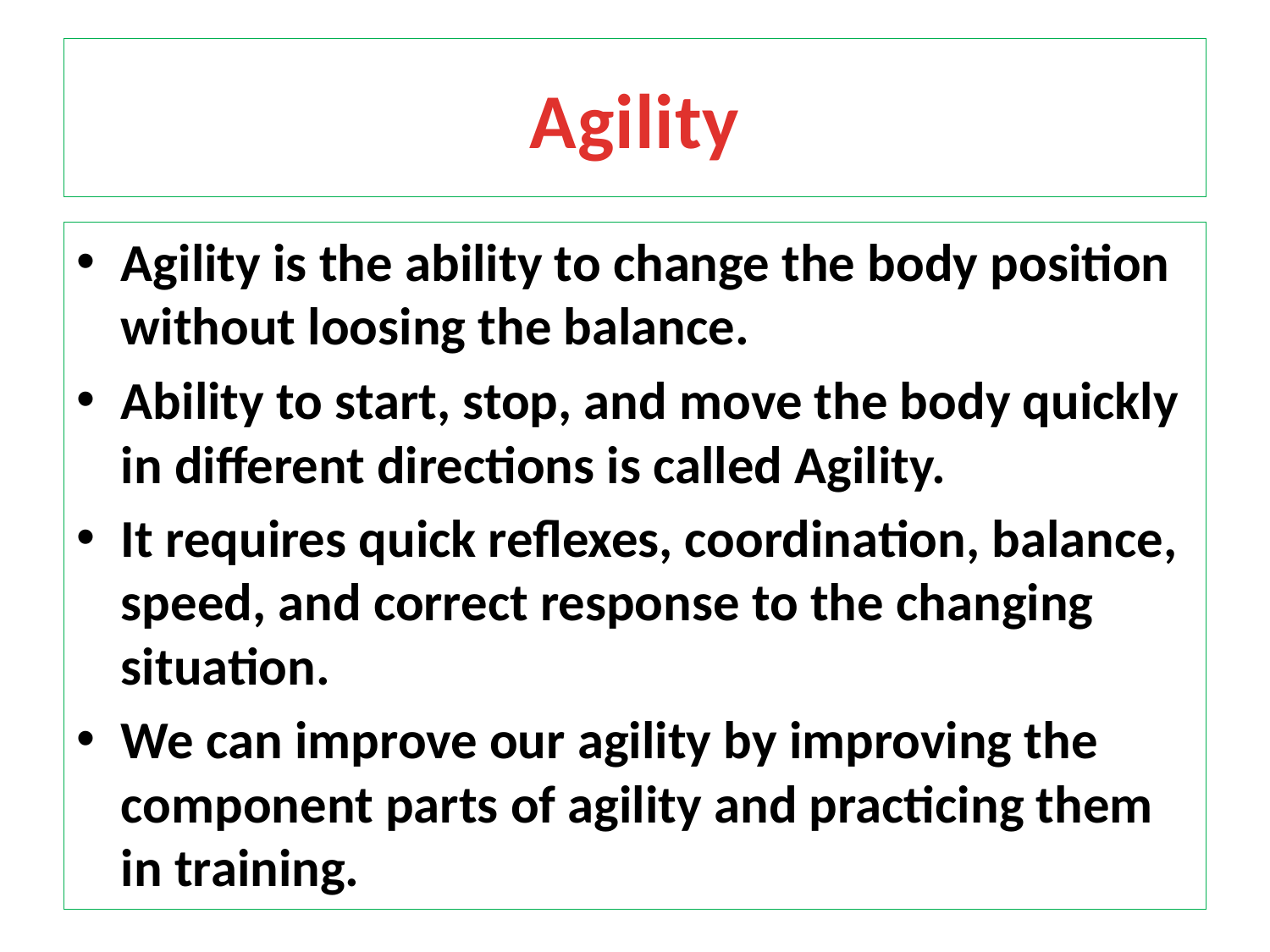

# Agility
Agility is the ability to change the body position without loosing the balance.
Ability to start, stop, and move the body quickly in different directions is called Agility.
It requires quick reflexes, coordination, balance, speed, and correct response to the changing situation.
We can improve our agility by improving the component parts of agility and practicing them in training.